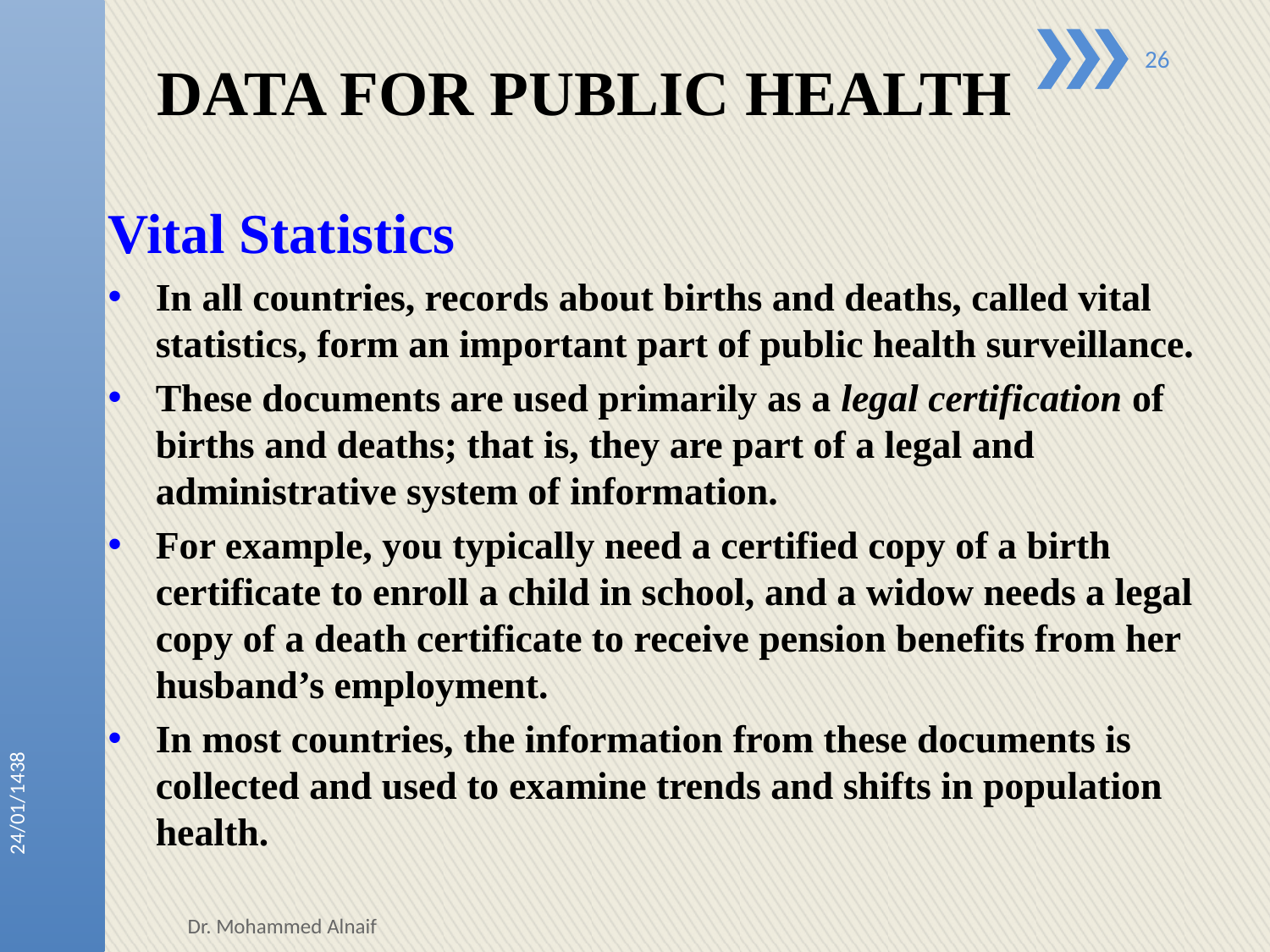

# DATA FOR PUBLIC HEALTH
26
Vital Statistics
In all countries, records about births and deaths, called vital statistics, form an important part of public health surveillance.
These documents are used primarily as a legal certification of births and deaths; that is, they are part of a legal and administrative system of information.
For example, you typically need a certified copy of a birth certificate to enroll a child in school, and a widow needs a legal copy of a death certificate to receive pension benefits from her husband’s employment.
In most countries, the information from these documents is collected and used to examine trends and shifts in population health.
24/01/1438
Dr. Mohammed Alnaif